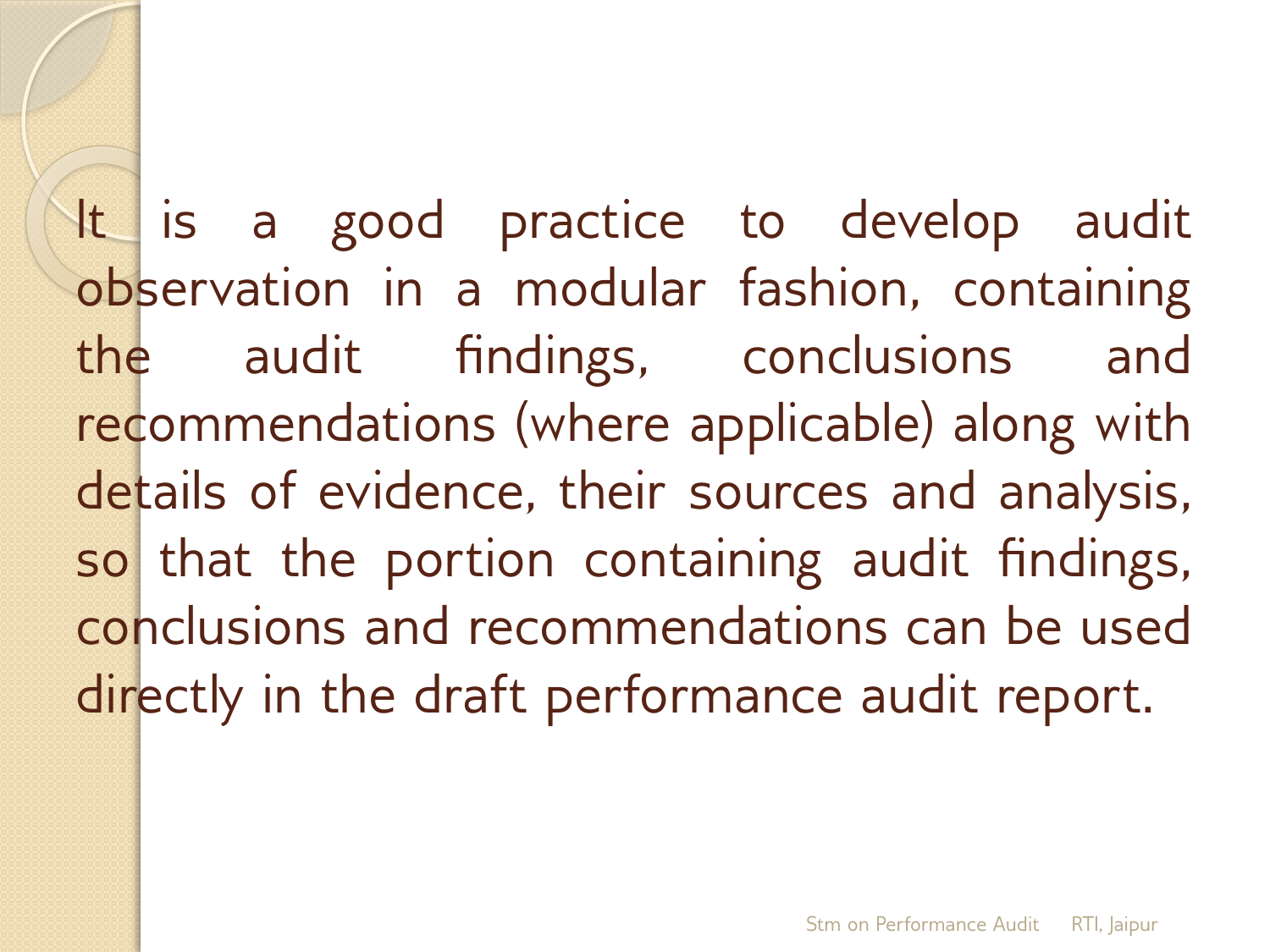

# It is a good practice to develop audit observation in a modular fashion, containing the audit findings, conclusions and recommendations (where applicable) along with details of evidence, their sources and analysis, so that the portion containing audit findings, conclusions and recommendations can be used directly in the draft performance audit report.
Stm on Performance Audit     RTI, Jaipur